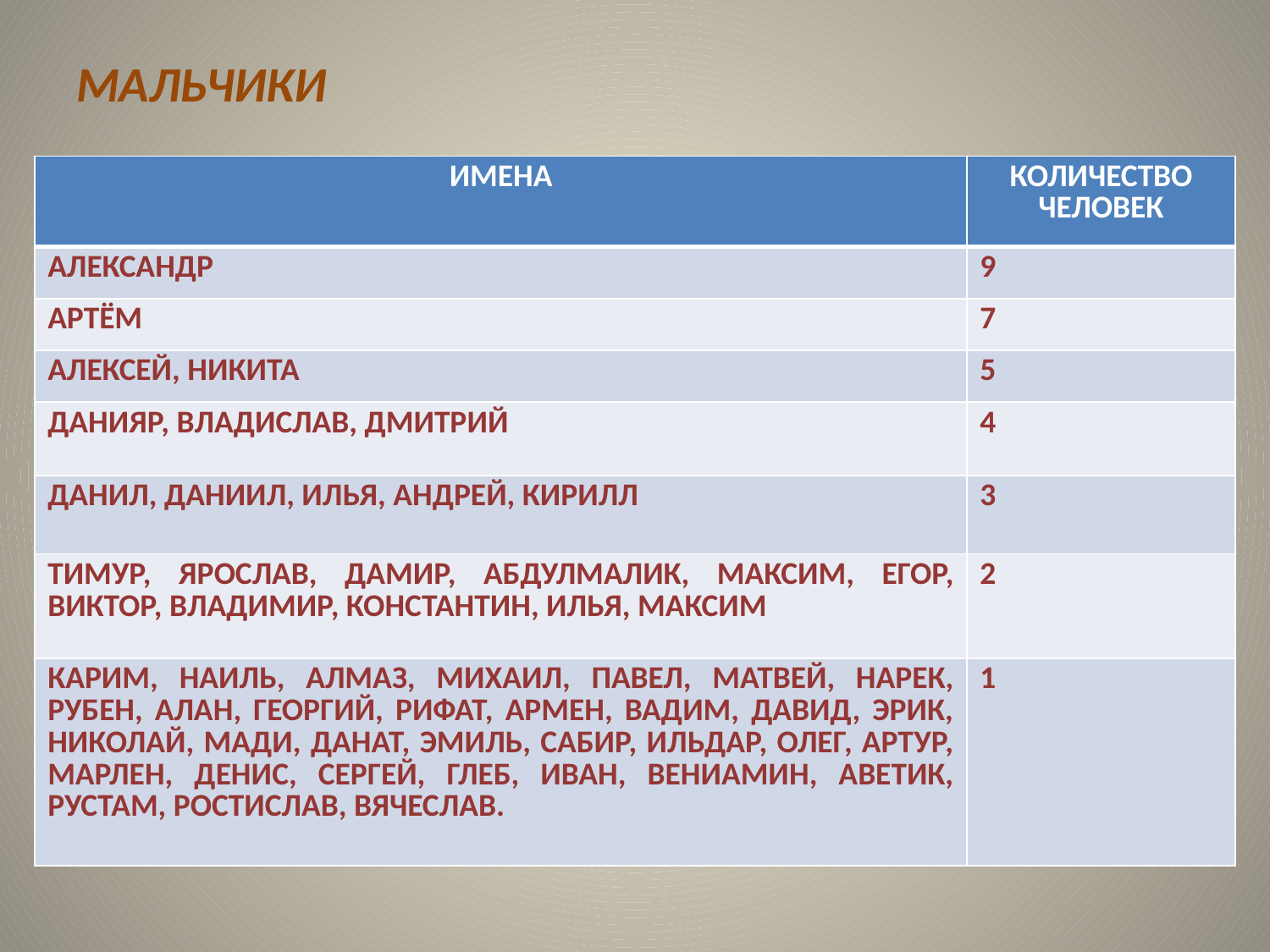

#
МАЛЬЧИКИ

| ИМЕНА | КОЛИЧЕСТВО ЧЕЛОВЕК |
| --- | --- |
| АЛЕКСАНДР | 9 |
| АРТЁМ | 7 |
| АЛЕКСЕЙ, НИКИТА | 5 |
| ДАНИЯР, ВЛАДИСЛАВ, ДМИТРИЙ | 4 |
| ДАНИЛ, ДАНИИЛ, ИЛЬЯ, АНДРЕЙ, КИРИЛЛ | 3 |
| ТИМУР, ЯРОСЛАВ, ДАМИР, АБДУЛМАЛИК, МАКСИМ, ЕГОР, ВИКТОР, ВЛАДИМИР, КОНСТАНТИН, ИЛЬЯ, МАКСИМ | 2 |
| КАРИМ, НАИЛЬ, АЛМАЗ, МИХАИЛ, ПАВЕЛ, МАТВЕЙ, НАРЕК, РУБЕН, АЛАН, ГЕОРГИЙ, РИФАТ, АРМЕН, ВАДИМ, ДАВИД, ЭРИК, НИКОЛАЙ, МАДИ, ДАНАТ, ЭМИЛЬ, САБИР, ИЛЬДАР, ОЛЕГ, АРТУР, МАРЛЕН, ДЕНИС, СЕРГЕЙ, ГЛЕБ, ИВАН, ВЕНИАМИН, АВЕТИК, РУСТАМ, РОСТИСЛАВ, ВЯЧЕСЛАВ. | 1 |